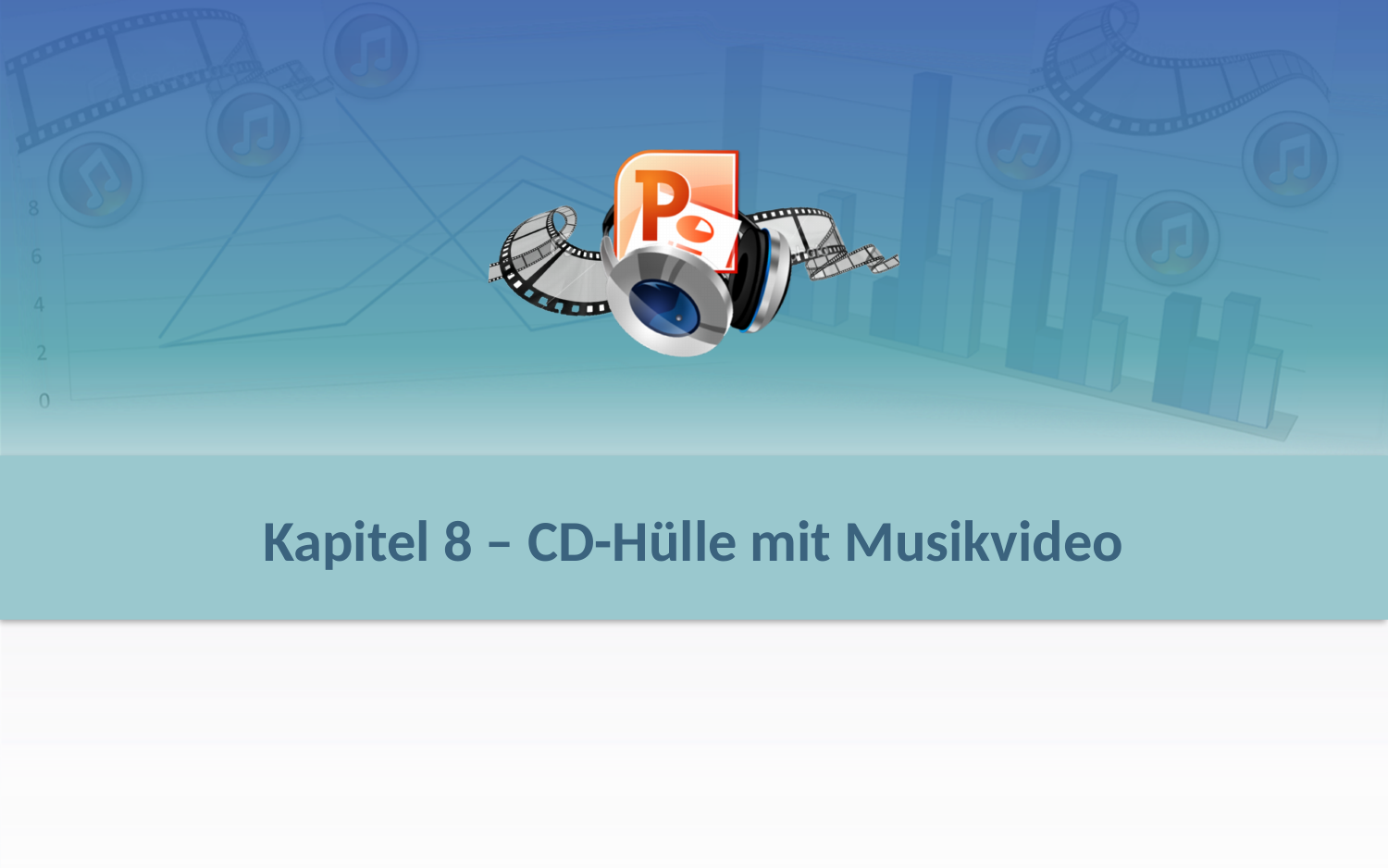

# Kapitel 8 – CD-Hülle mit Musikvideo